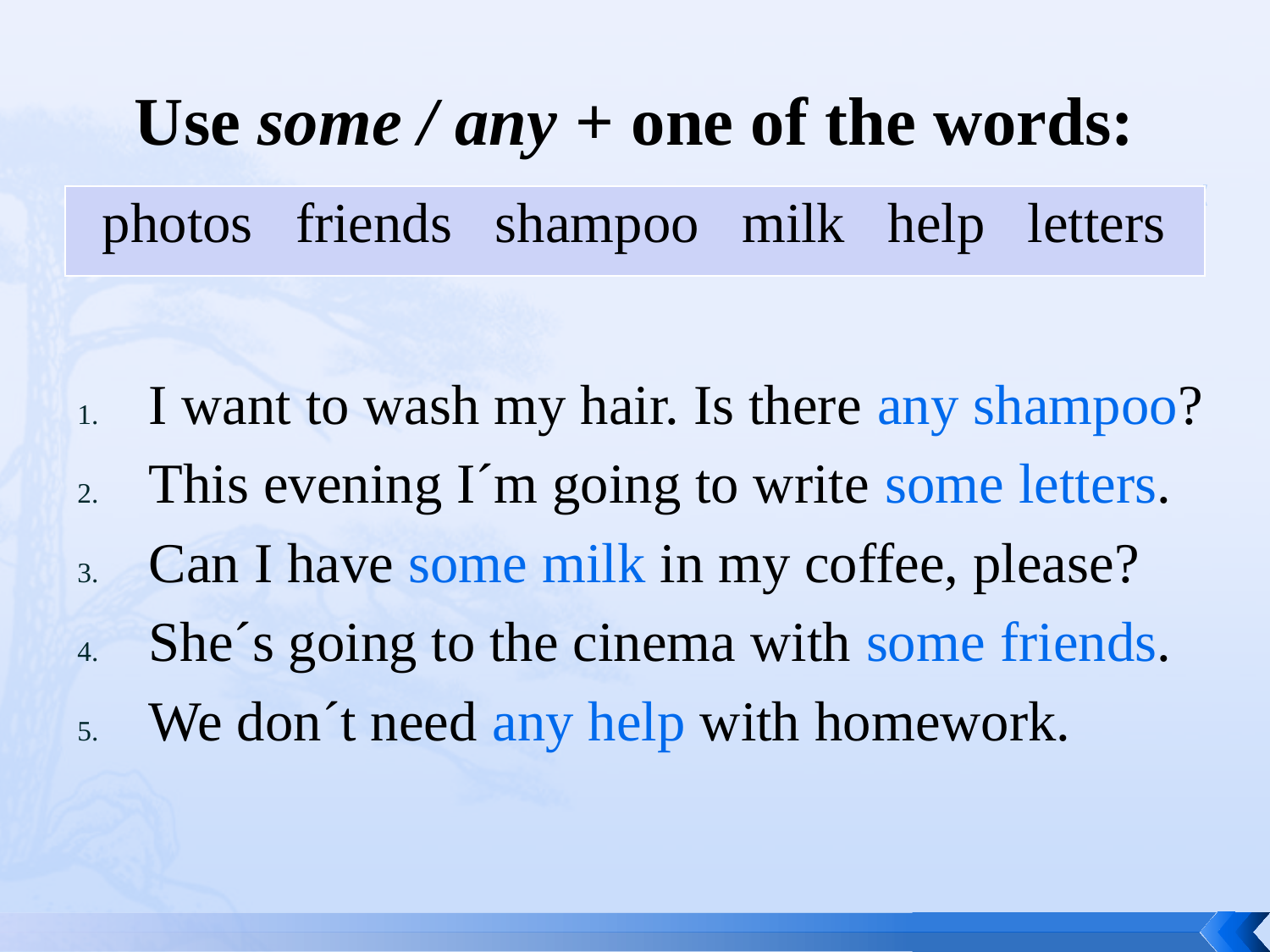

# Use some / any + one of the words:
| photos friends shampoo milk help letters |
| --- |

I want to wash my hair. Is there any shampoo?
This evening I´m going to write some letters.
Can I have some milk in my coffee, please?
She´s going to the cinema with some friends.
We don´t need any help with homework.